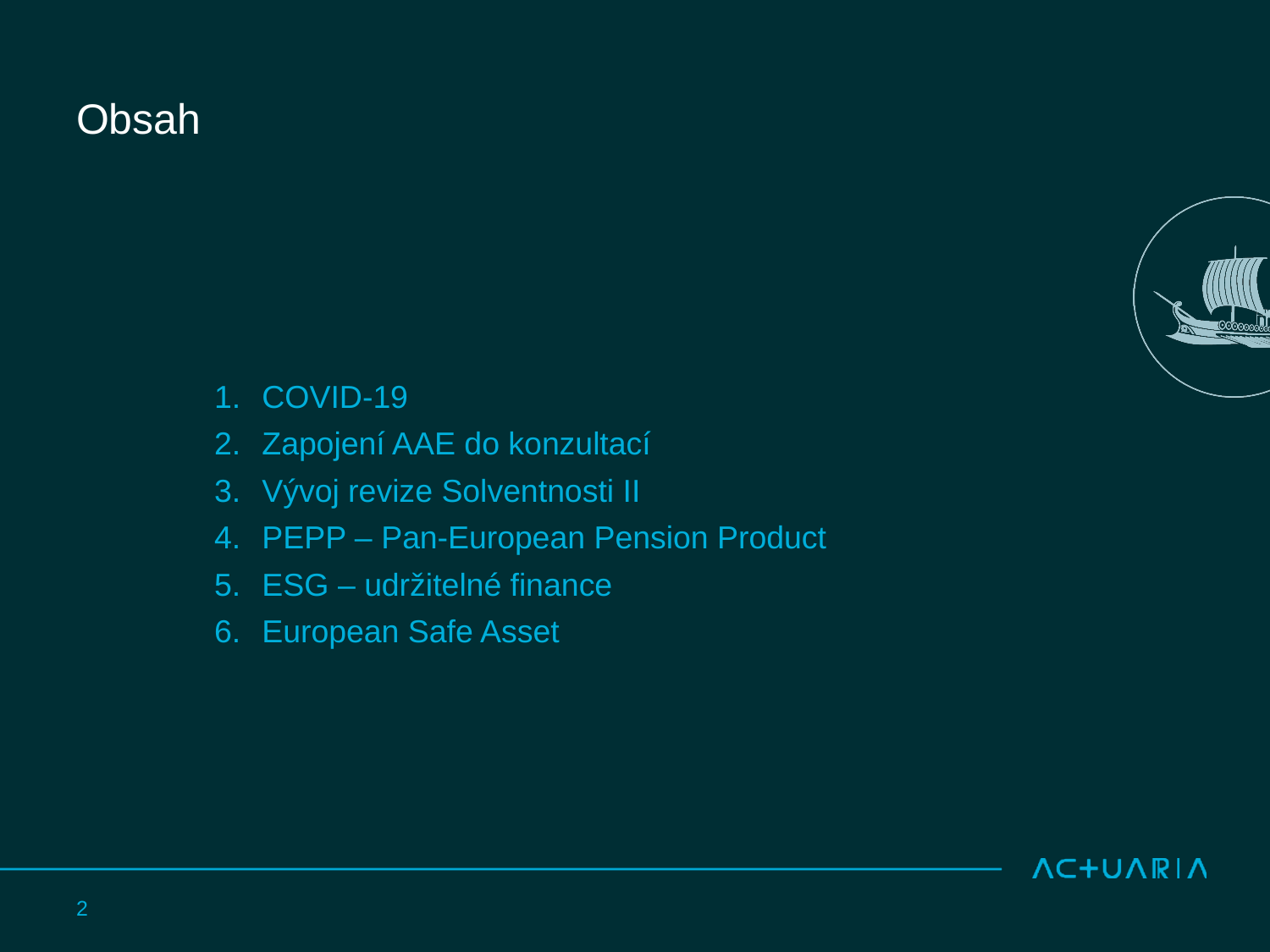

# Obsah
COVID-19
Zapojení AAE do konzultací
Vývoj revize Solventnosti II
PEPP – Pan-European Pension Product
ESG – udržitelné finance
European Safe Asset

2